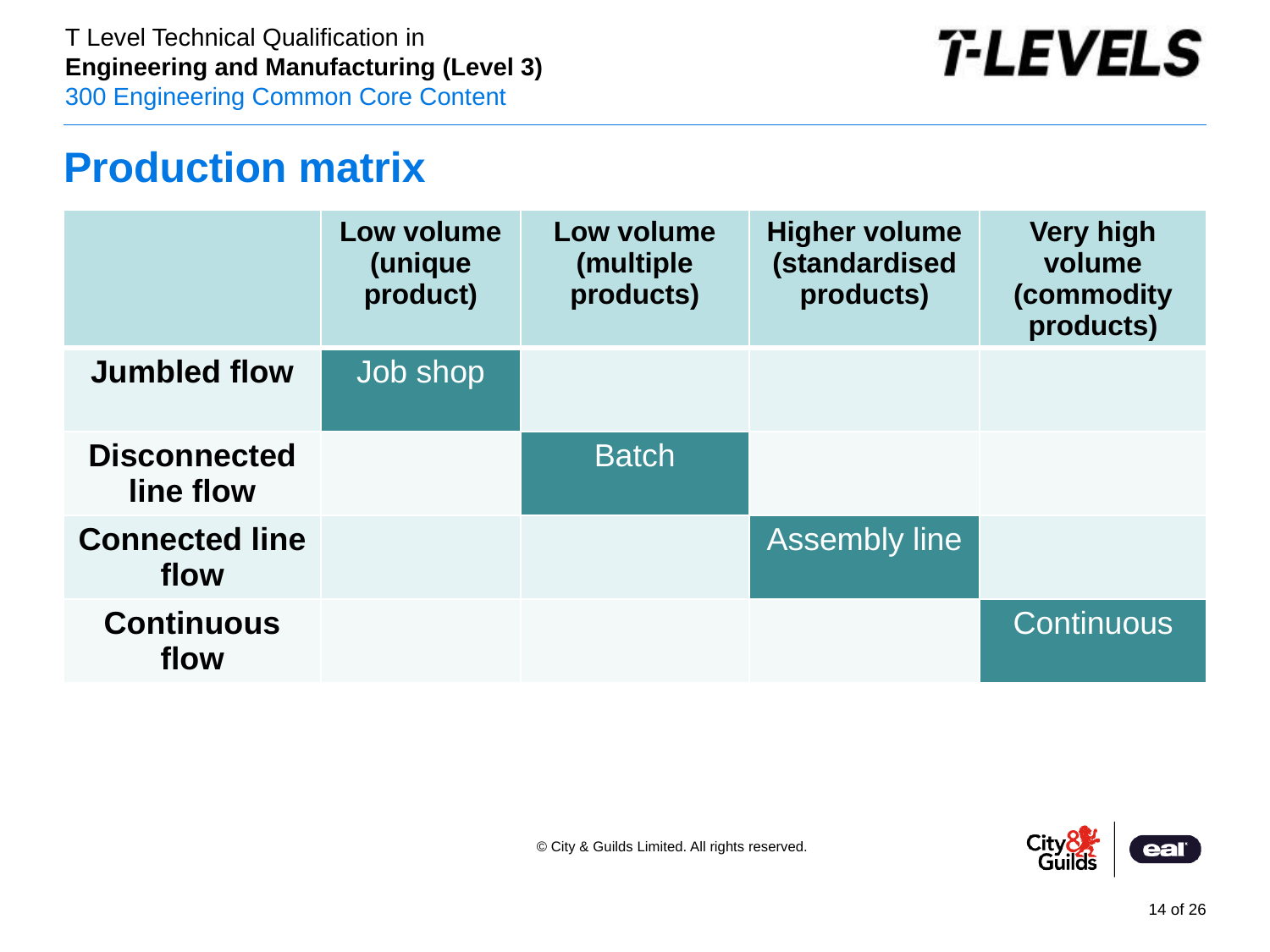

# Production matrix
|  | Low volume (unique product) | Low volume (multiple products) | Higher volume (standardised products) | Very high volume (commodity products) |
| --- | --- | --- | --- | --- |
| Jumbled flow | Job shop |  |  |  |
| Disconnected line flow |  | Batch |  |  |
| Connected line flow |  |  | Assembly line |  |
| Continuous flow |  |  |  | Continuous |